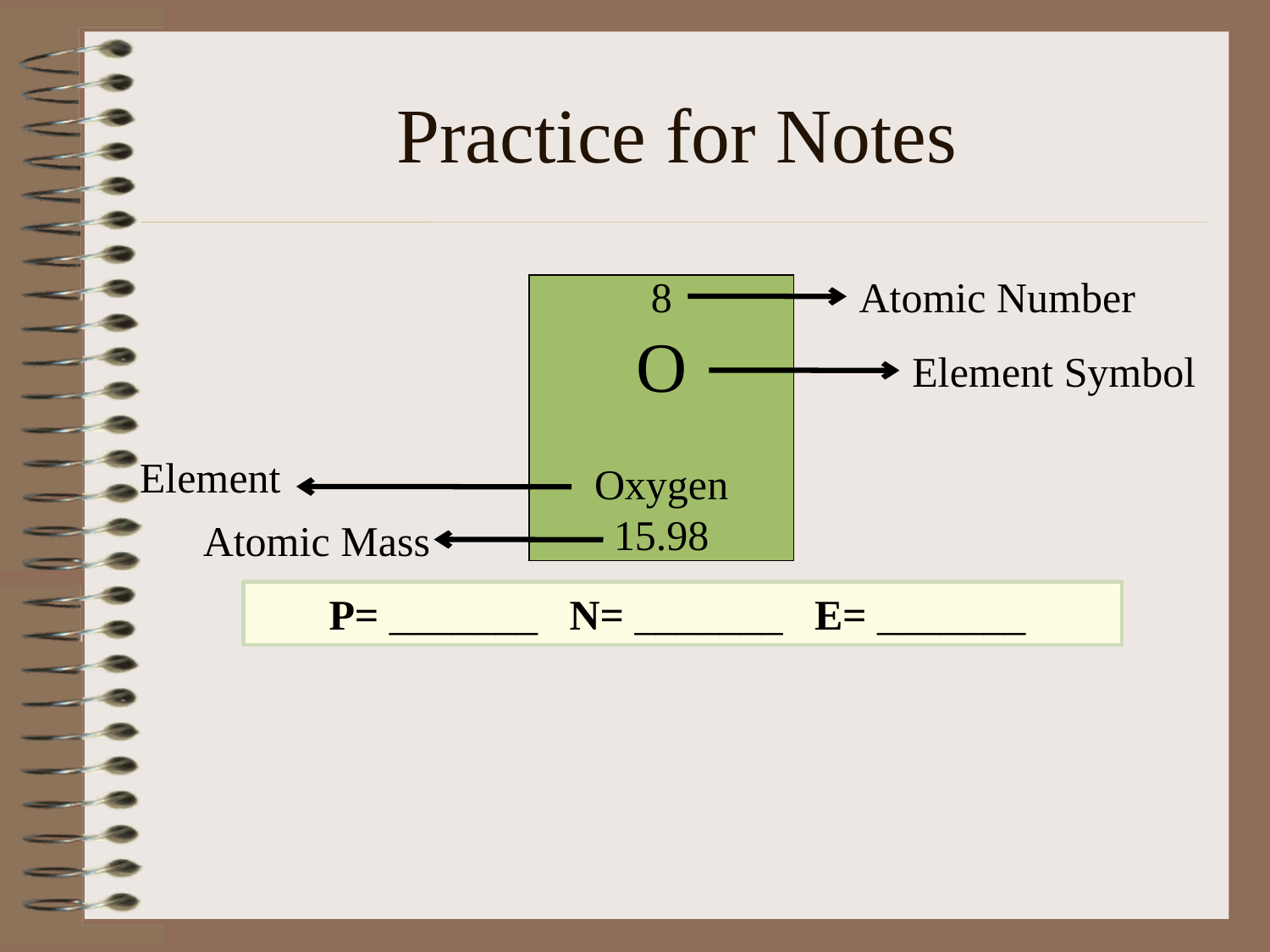

# Practice for Notes
8
O

Oxygen
15.98
Atomic Number

Element Symbol
Element
Atomic Mass
P= _______   N= _______   E= _______